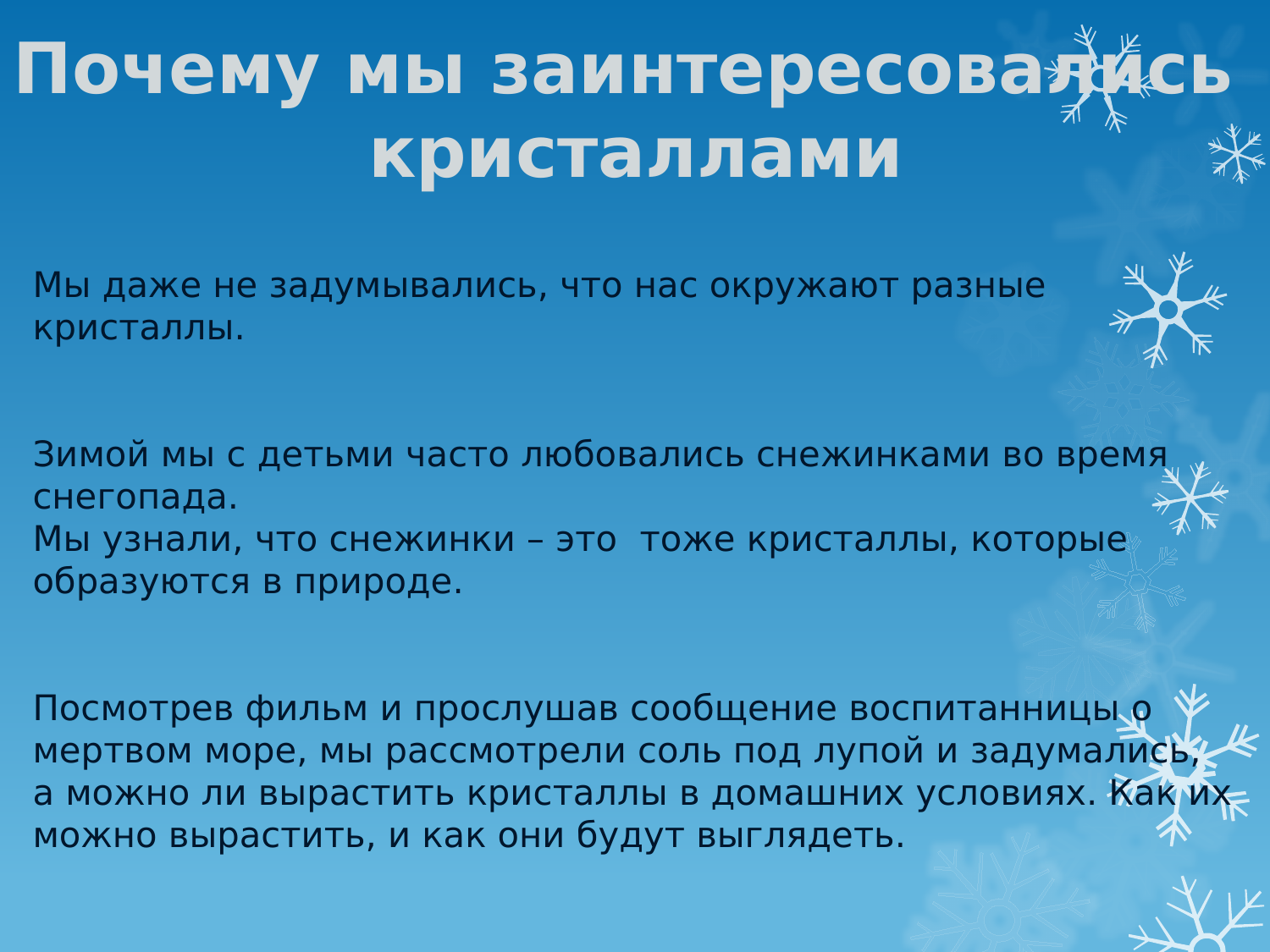

Почему мы заинтересовались
кристаллами
Мы даже не задумывались, что нас окружают разные кристаллы.

Зимой мы с детьми часто любовались снежинками во время снегопада.
Мы узнали, что снежинки – это  тоже кристаллы, которые образуются в природе.

Посмотрев фильм и прослушав сообщение воспитанницы о мертвом море, мы рассмотрели соль под лупой и задумались,
а можно ли вырастить кристаллы в домашних условиях. Как их можно вырастить, и как они будут выглядеть.